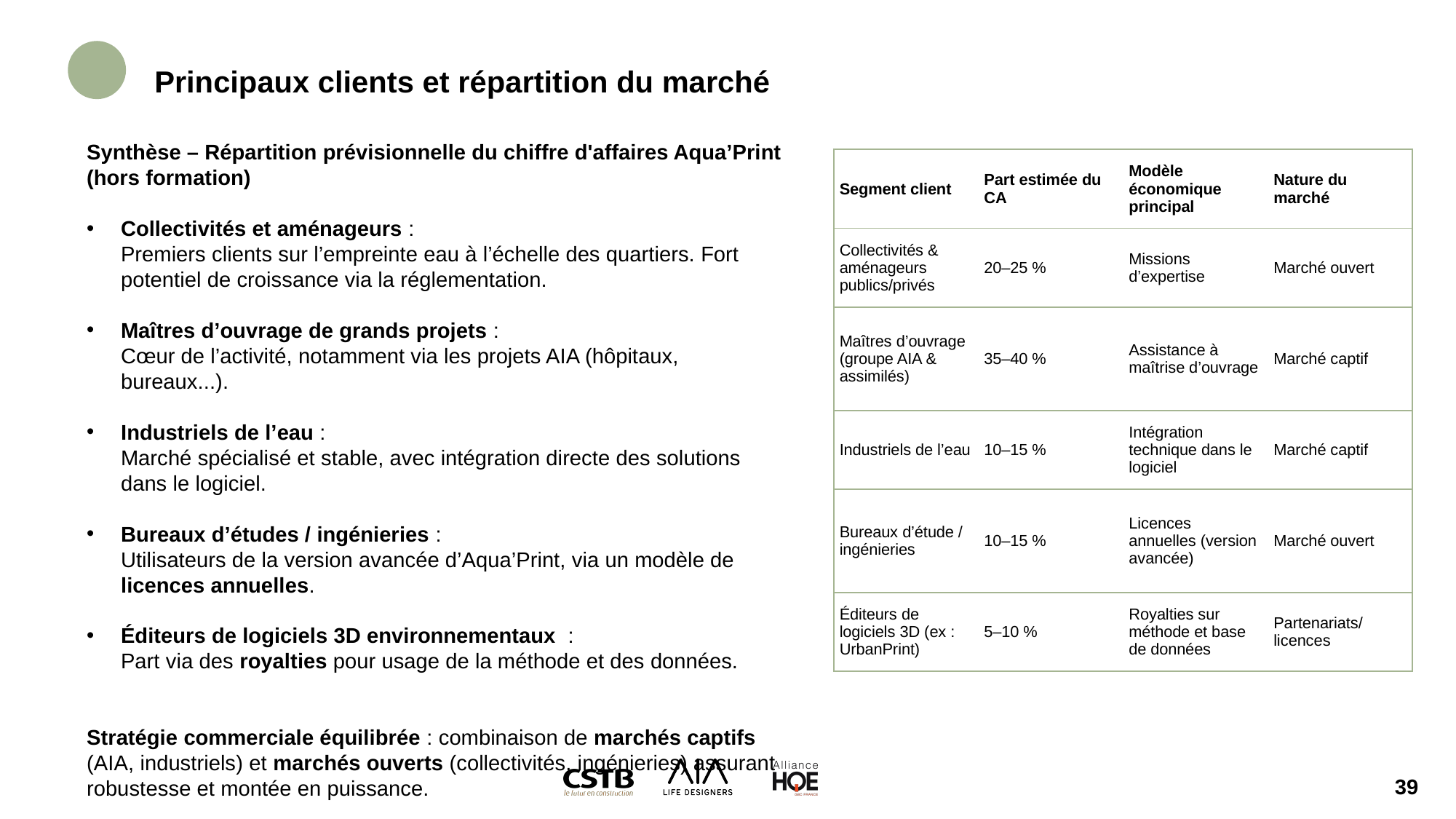

Principaux clients et répartition du marché
Synthèse – Répartition prévisionnelle du chiffre d'affaires Aqua’Print (hors formation)

Collectivités et aménageurs :
Premiers clients sur l’empreinte eau à l’échelle des quartiers. Fort potentiel de croissance via la réglementation.

Maîtres d’ouvrage de grands projets :
Cœur de l’activité, notamment via les projets AIA (hôpitaux, bureaux...).

Industriels de l’eau :
Marché spécialisé et stable, avec intégration directe des solutions dans le logiciel.

Bureaux d’études / ingénieries :
Utilisateurs de la version avancée d’Aqua’Print, via un modèle de licences annuelles.

Éditeurs de logiciels 3D environnementaux  :
Part via des royalties pour usage de la méthode et des données.

Stratégie commerciale équilibrée : combinaison de marchés captifs (AIA, industriels) et marchés ouverts (collectivités, ingénieries) assurant robustesse et montée en puissance.
| Segment client | Part estimée du CA | Modèle économique principal | Nature du marché |
| --- | --- | --- | --- |
| Collectivités & aménageurs publics/privés | 20–25 % | Missions d’expertise | Marché ouvert |
| Maîtres d’ouvrage (groupe AIA & assimilés) | 35–40 % | Assistance à maîtrise d’ouvrage | Marché captif |
| Industriels de l’eau | 10–15 % | Intégration technique dans le logiciel | Marché captif |
| Bureaux d’étude / ingénieries | 10–15 % | Licences annuelles (version avancée) | Marché ouvert |
| Éditeurs de logiciels 3D (ex : UrbanPrint) | 5–10 % | Royalties sur méthode et base de données | Partenariats/licences |